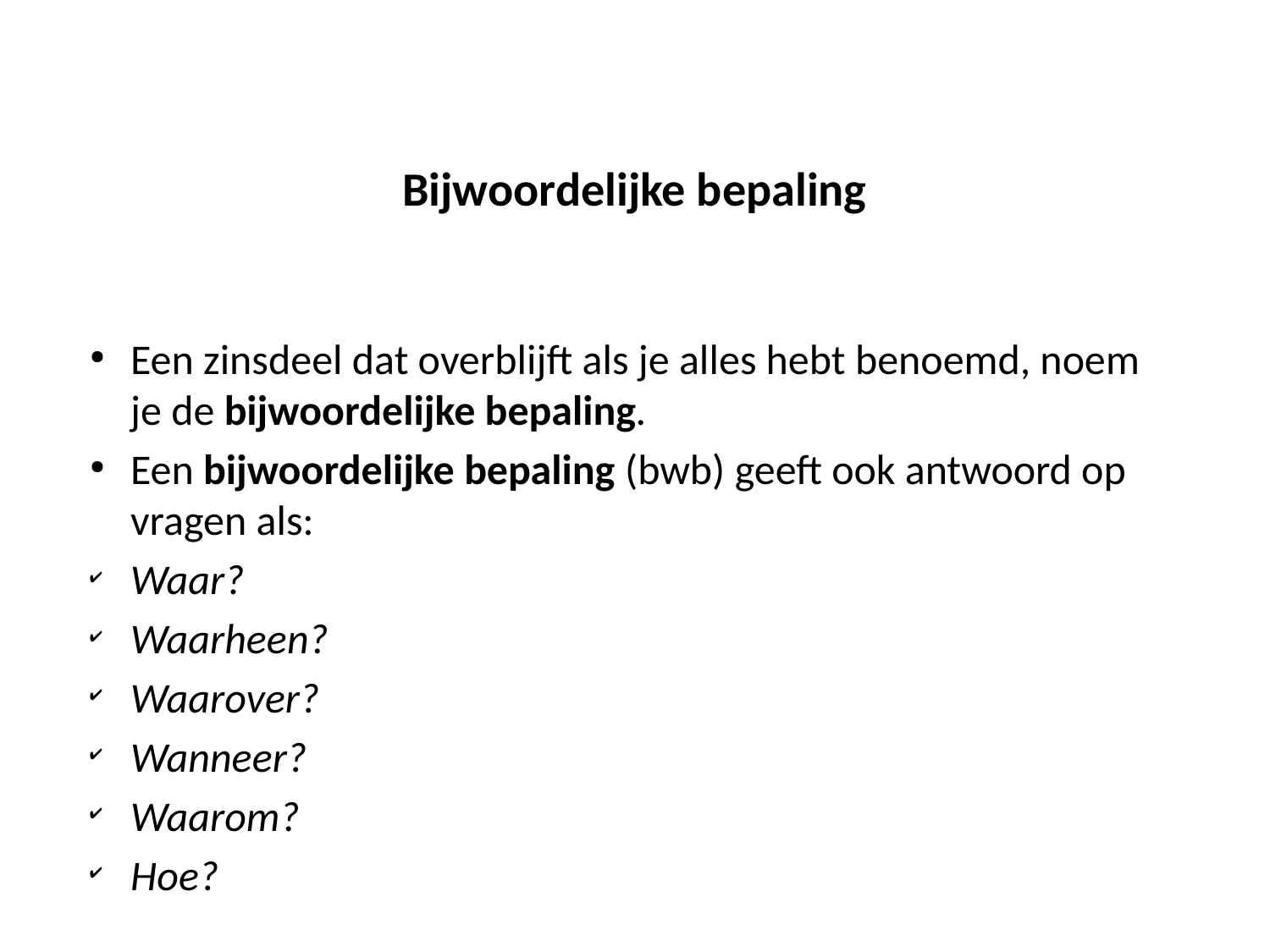

# Bijwoordelijke bepaling

Een zinsdeel dat overblijft als je alles hebt benoemd, noem je de bijwoordelijke bepaling.
Een bijwoordelijke bepaling (bwb) geeft ook antwoord op vragen als:
Waar?
Waarheen?
Waarover?
Wanneer?
Waarom?
Hoe?